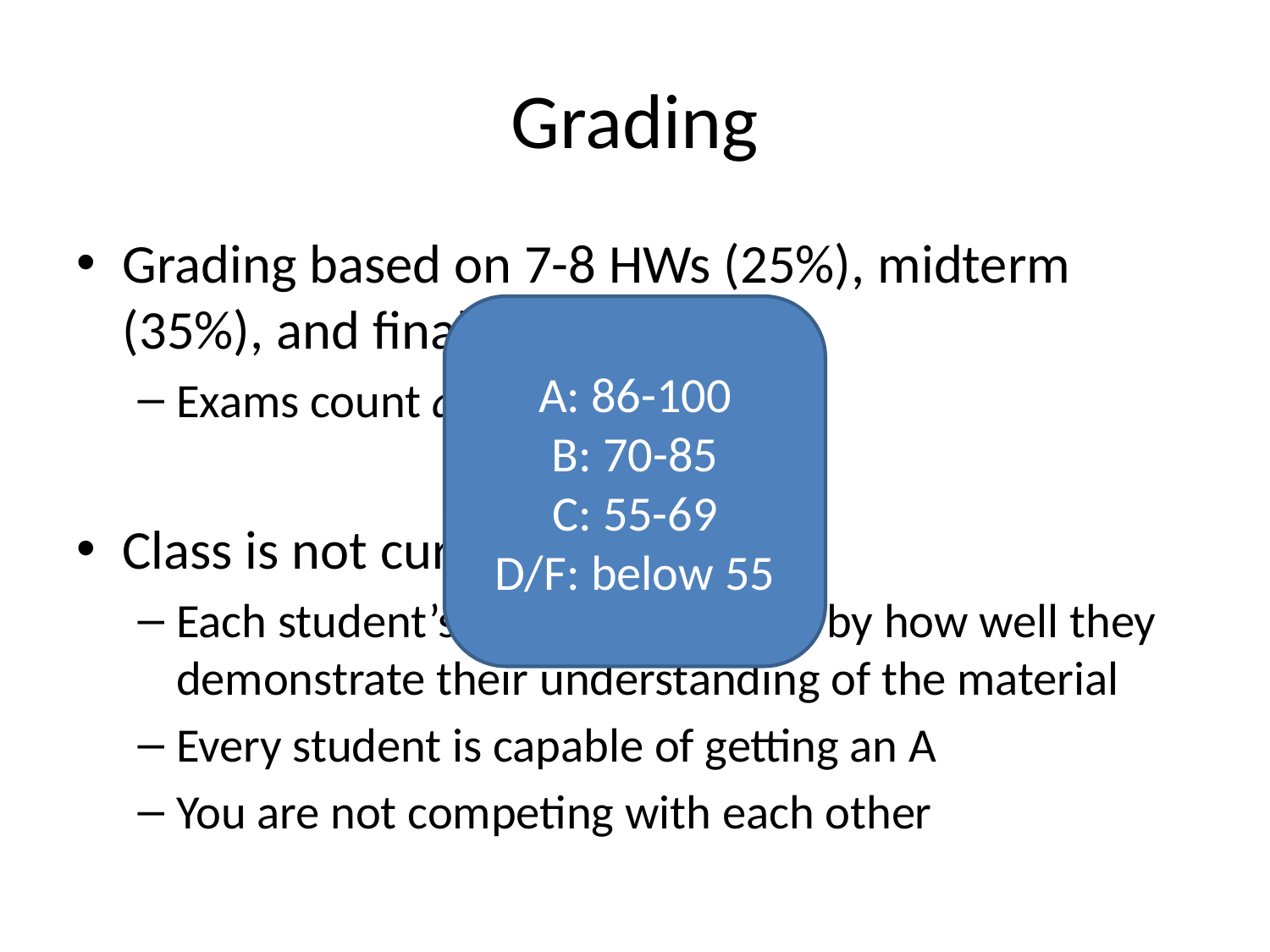

# Grading
Grading based on 7-8 HWs (25%), midterm (35%), and final (40%)
Exams count a lot

Class is not curved
Each student’s grade determined by how well they demonstrate their understanding of the material
Every student is capable of getting an A
You are not competing with each other
A: 86-100
B: 70-85
C: 55-69
D/F: below 55